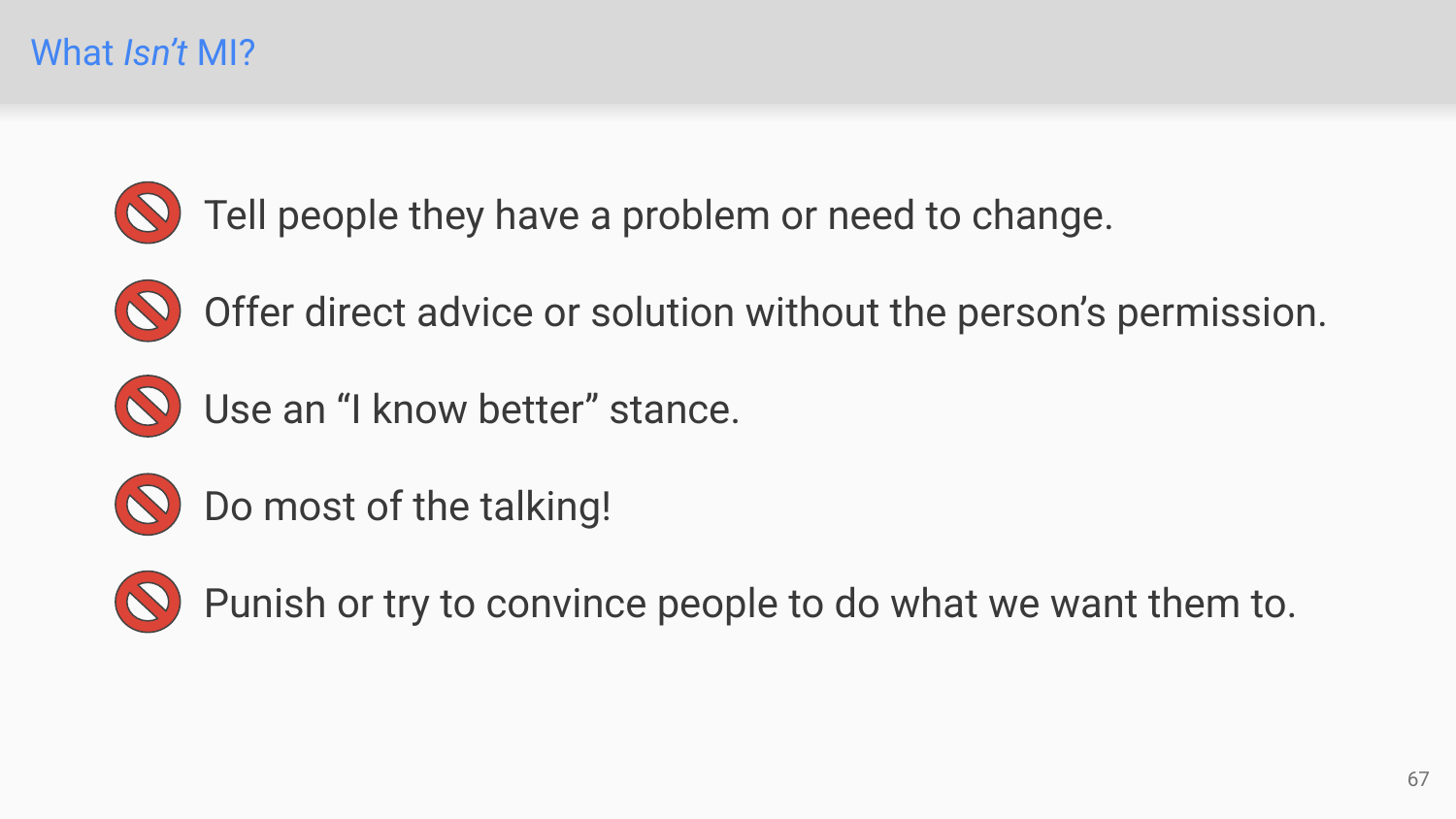

# What Isn’t MI?

Tell people they have a problem or need to change.

Offer direct advice or solution without the person’s permission.

Use an “I know better” stance.

Do most of the talking!

Punish or try to convince people to do what we want them to.

67